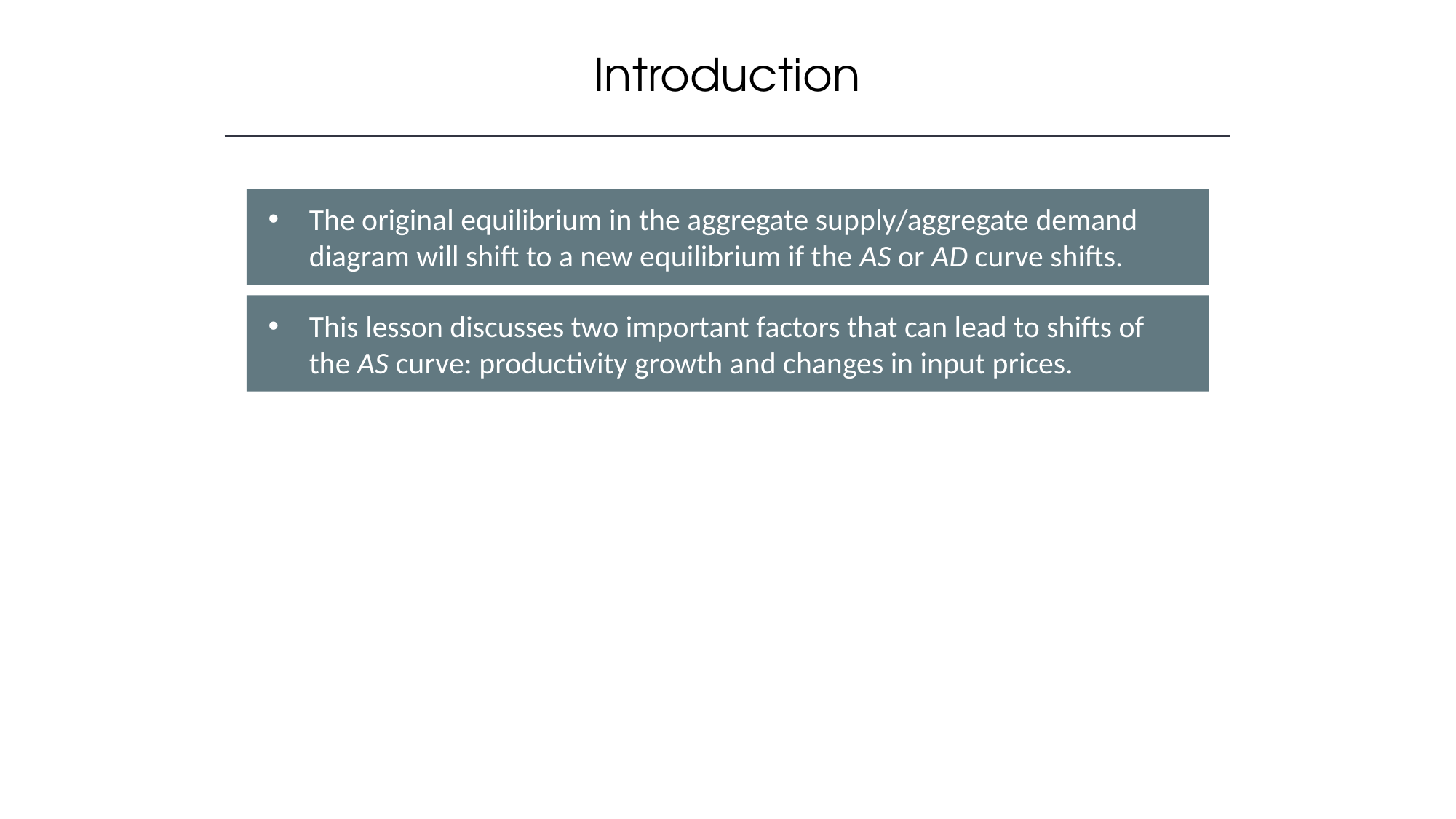

Introduction

The original equilibrium in the aggregate supply/aggregate demand diagram will shift to a new equilibrium if the AS or AD curve shifts.

This lesson discusses two important factors that can lead to shifts of the AS curve: productivity growth and changes in input prices.